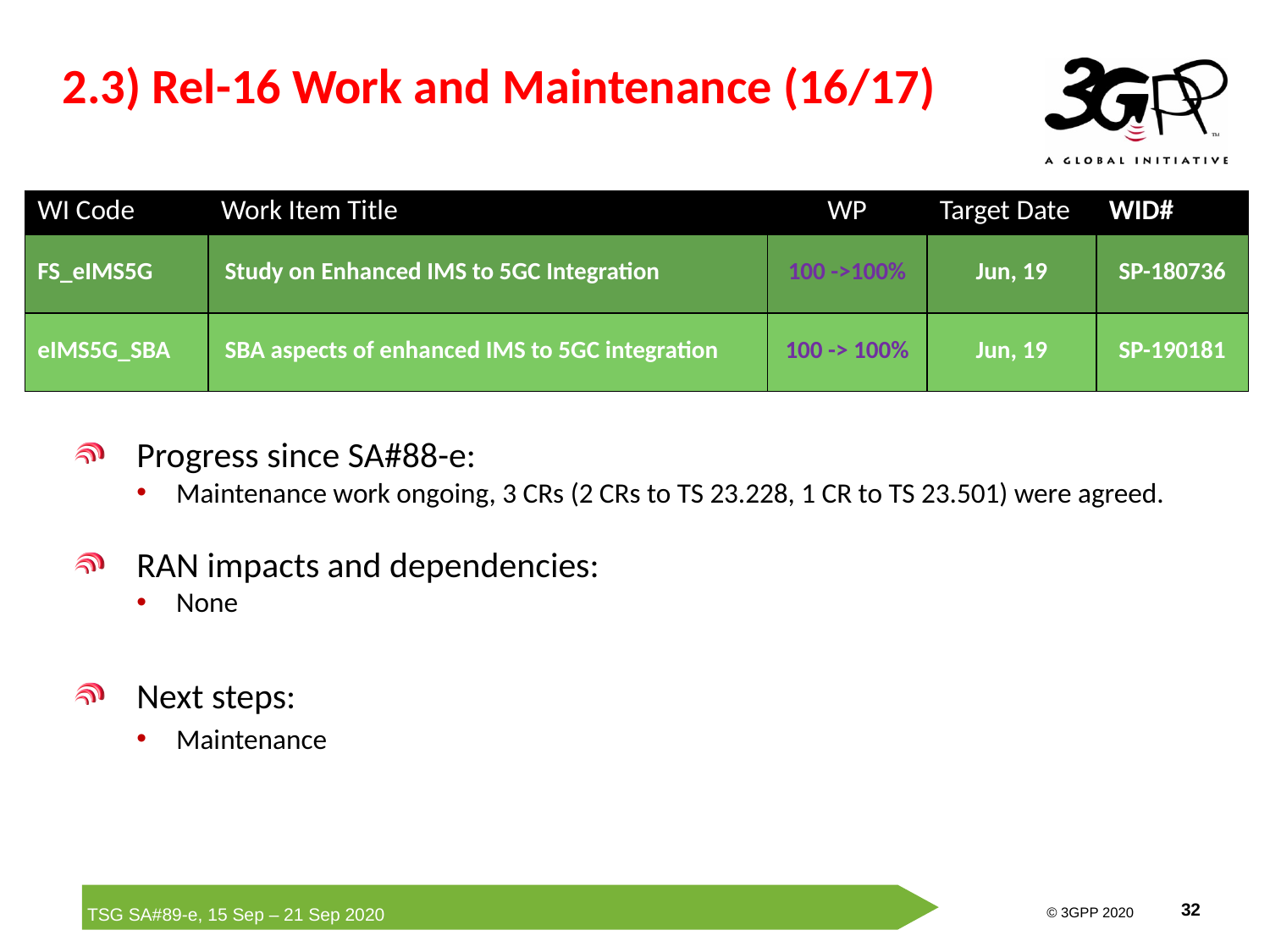

# 2.3) Rel-16 Work and Maintenance (16/17)
| WI Code | Work Item Title | WP | Target Date | WID# |
| --- | --- | --- | --- | --- |
| FS\_eIMS5G | Study on Enhanced IMS to 5GC Integration | 100 ->100% | Jun, 19 | SP-180736 |
| eIMS5G\_SBA | SBA aspects of enhanced IMS to 5GC integration | 100 -> 100% | Jun, 19 | SP-190181 |
Progress since SA#88-e:
Maintenance work ongoing, 3 CRs (2 CRs to TS 23.228, 1 CR to TS 23.501) were agreed.

RAN impacts and dependencies:
None

Next steps:
Maintenance